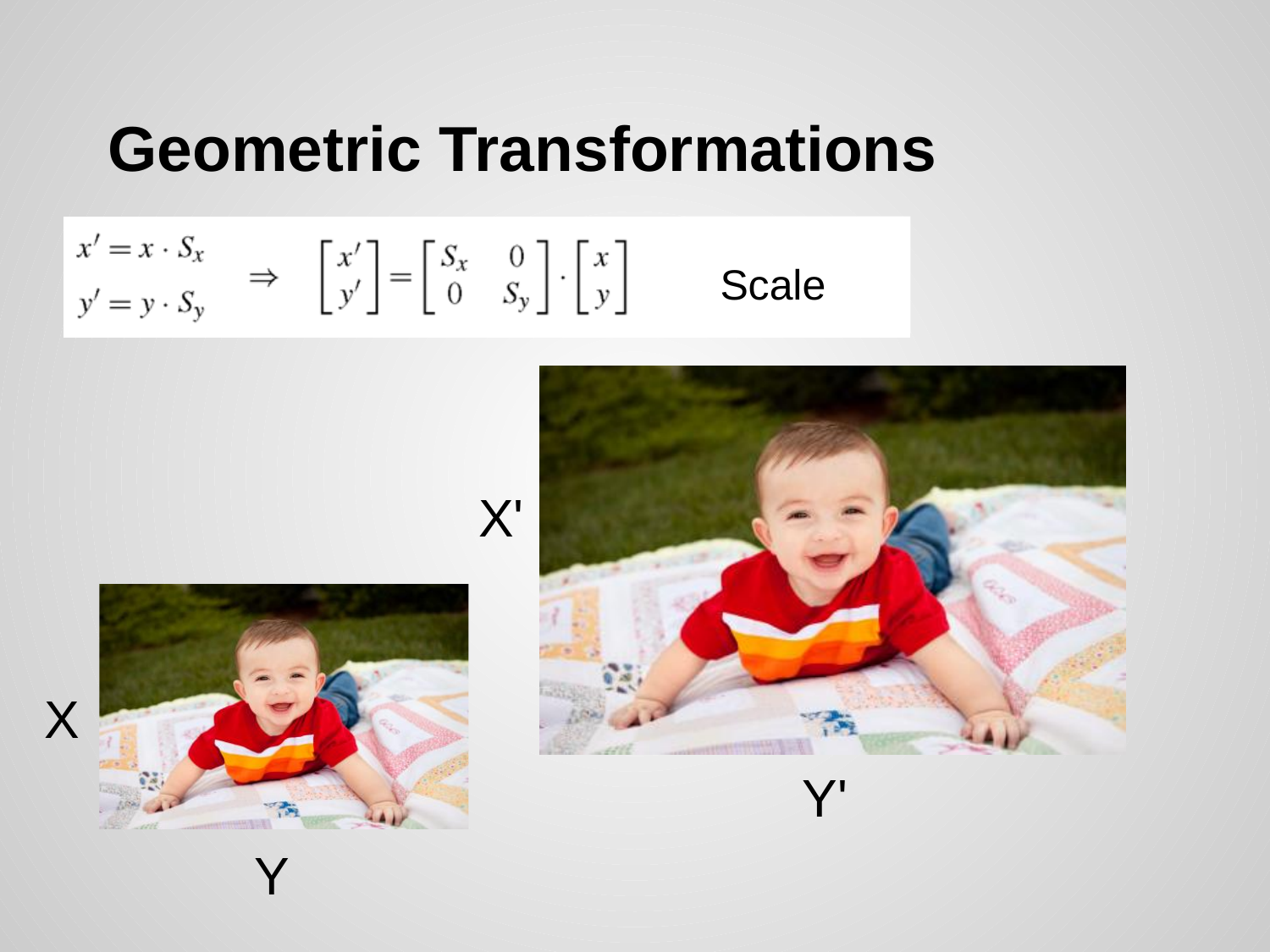

# Geometric Transformations

Scale

X'

X
Y'
Y